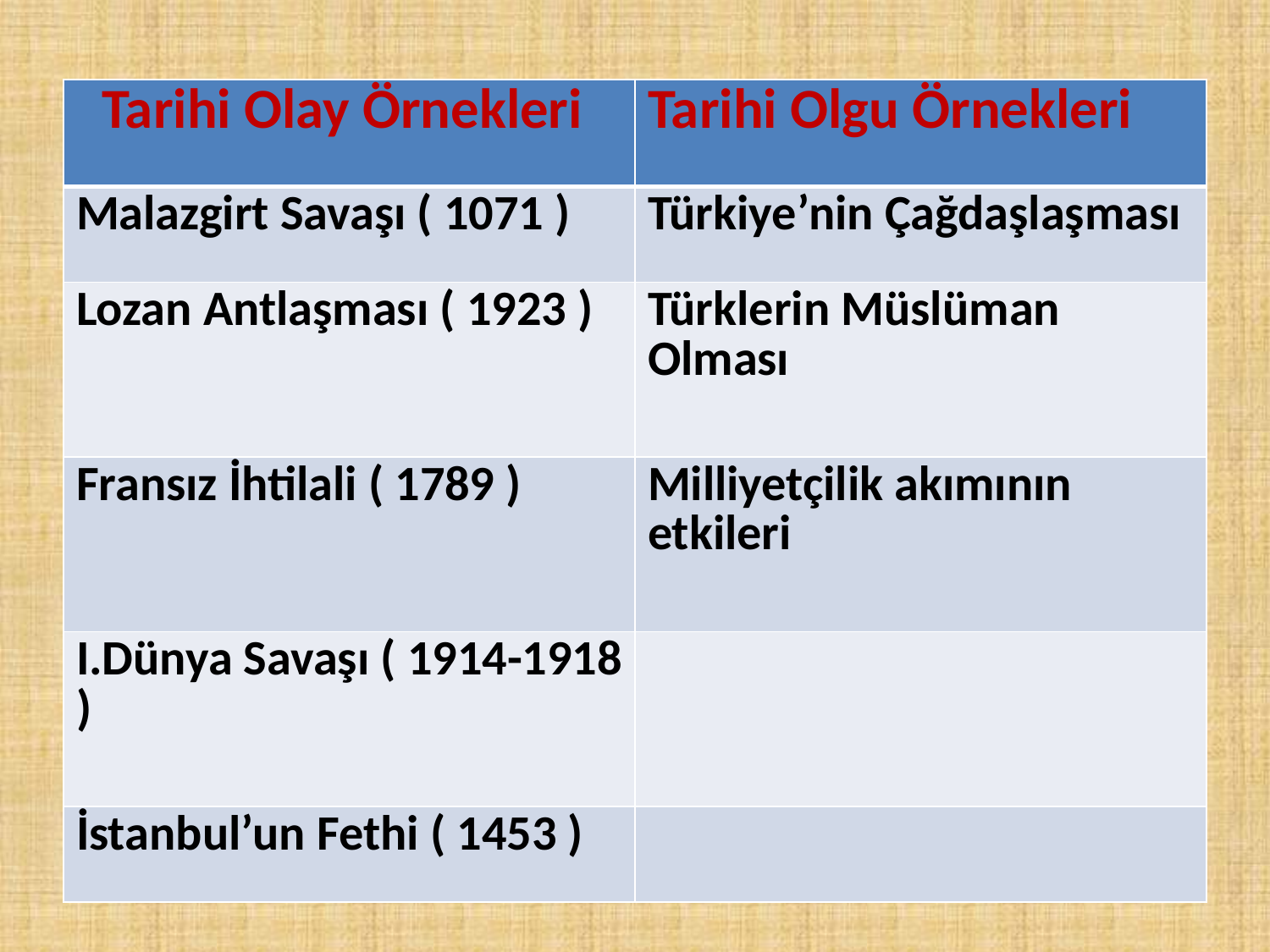

| Tarihi Olay Örnekleri | Tarihi Olgu Örnekleri |
| --- | --- |
| Malazgirt Savaşı ( 1071 ) | Türkiye’nin Çağdaşlaşması |
| Lozan Antlaşması ( 1923 ) | Türklerin Müslüman Olması |
| Fransız İhtilali ( 1789 ) | Milliyetçilik akımının etkileri |
| I.Dünya Savaşı ( 1914-1918 ) |  |
| İstanbul’un Fethi ( 1453 ) |  |